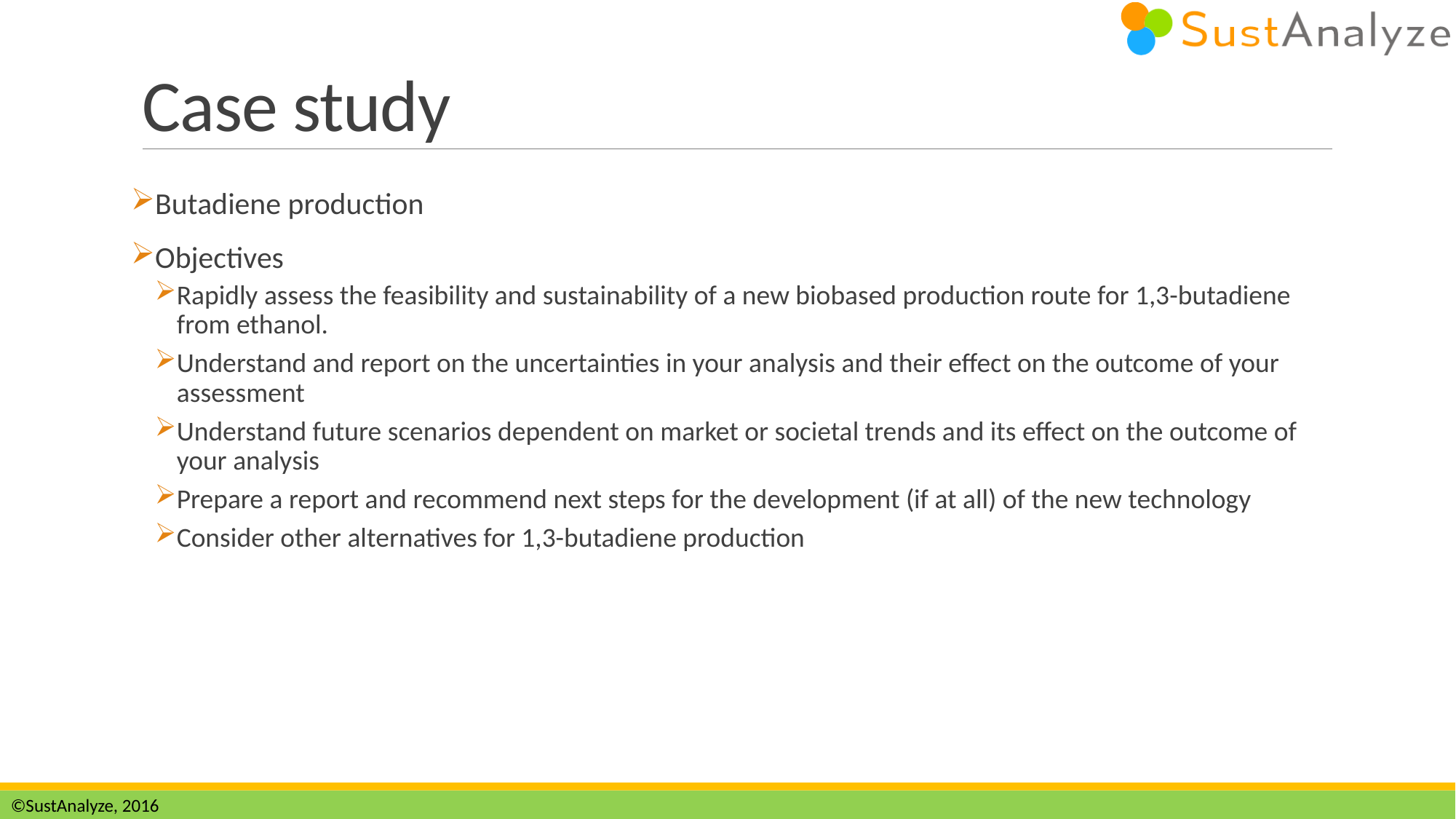

# Case study
Butadiene production
Objectives
Rapidly assess the feasibility and sustainability of a new biobased production route for 1,3-butadiene from ethanol.
Understand and report on the uncertainties in your analysis and their effect on the outcome of your assessment
Understand future scenarios dependent on market or societal trends and its effect on the outcome of your analysis
Prepare a report and recommend next steps for the development (if at all) of the new technology
Consider other alternatives for 1,3-butadiene production